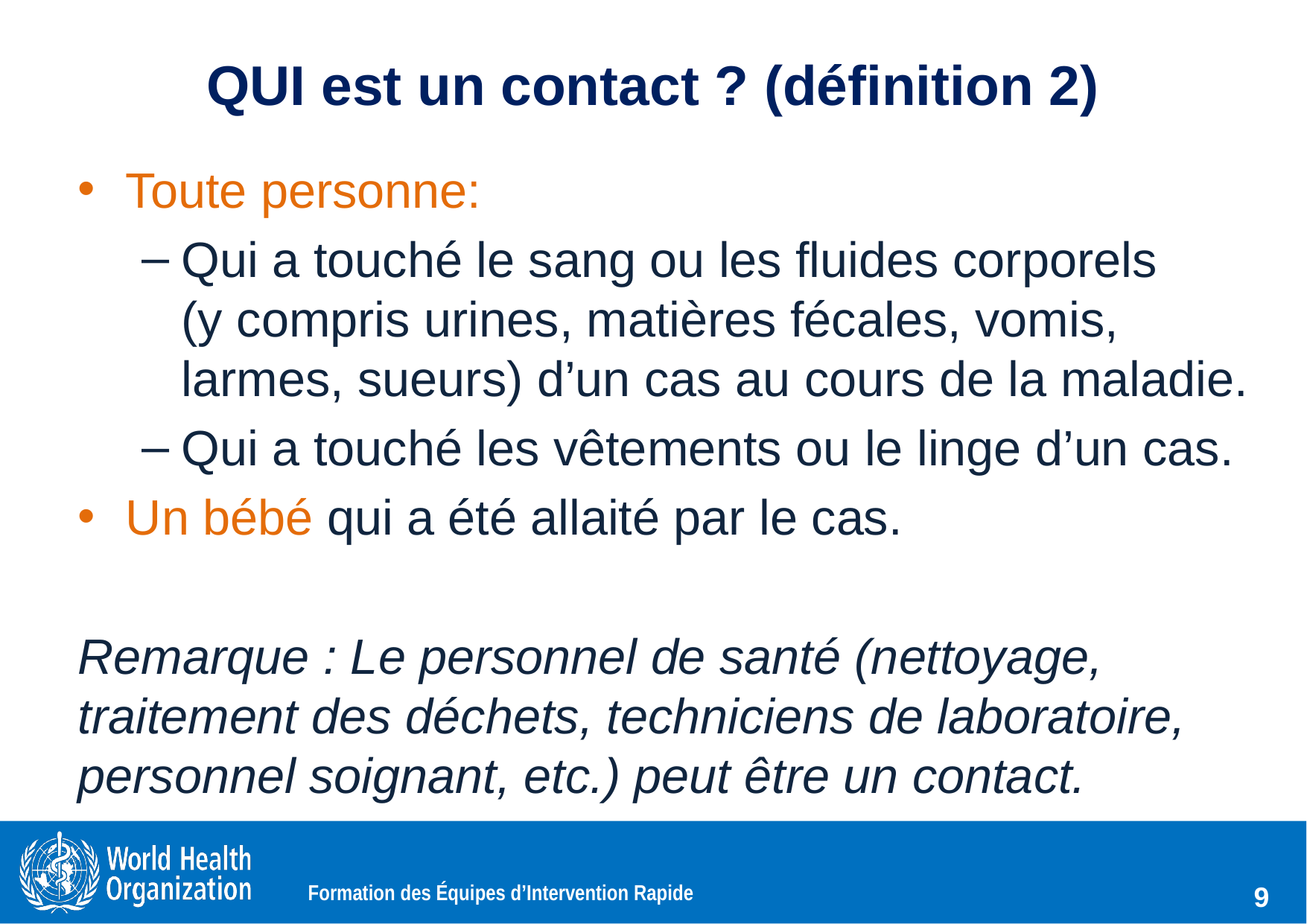

# QUI est un contact ? (définition 2)
Toute personne:
Qui a touché le sang ou les fluides corporels (y compris urines, matières fécales, vomis, larmes, sueurs) d’un cas au cours de la maladie.
Qui a touché les vêtements ou le linge d’un cas.
Un bébé qui a été allaité par le cas.

Remarque : Le personnel de santé (nettoyage, traitement des déchets, techniciens de laboratoire, personnel soignant, etc.) peut être un contact.